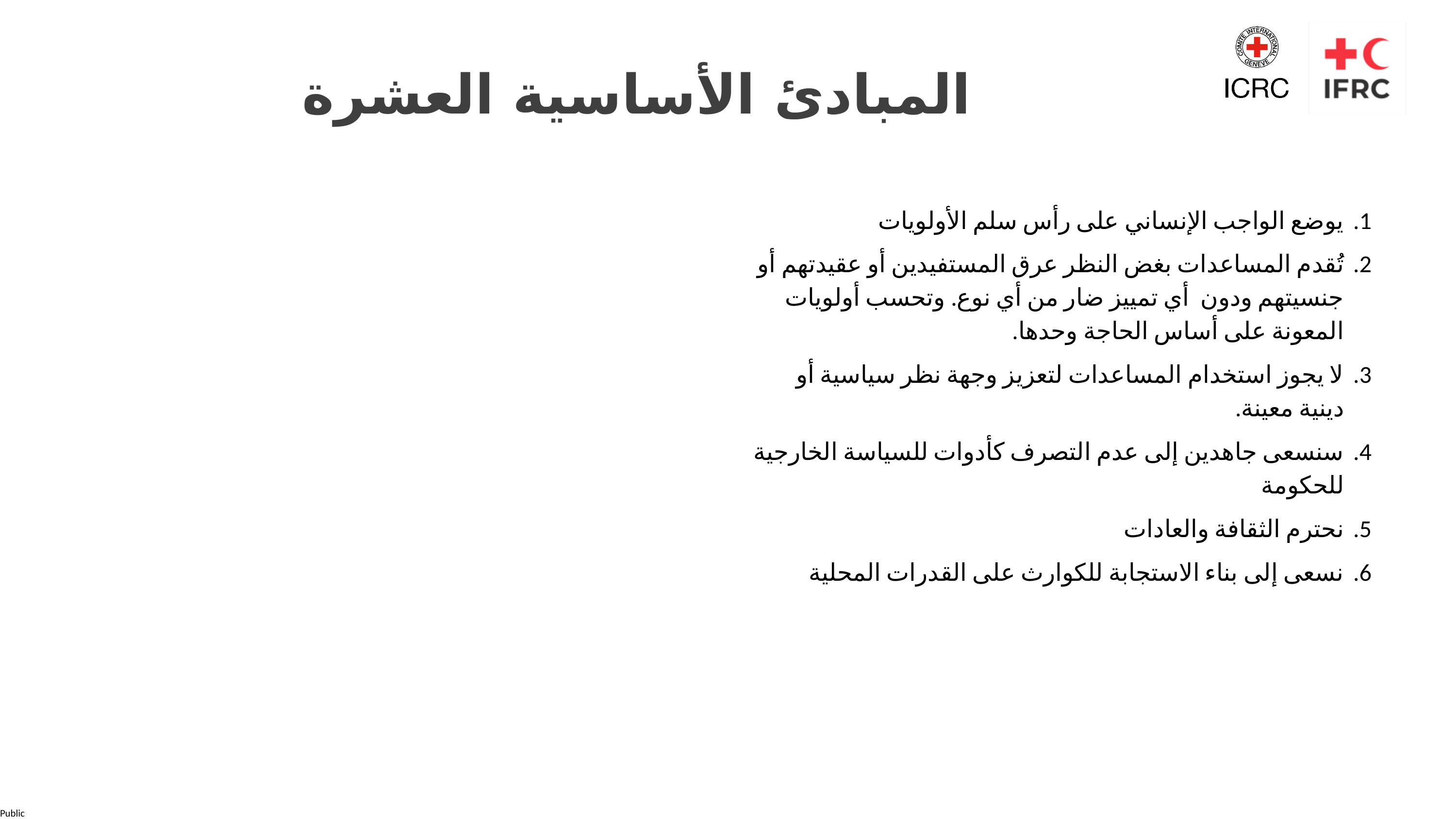

المبادئ الأساسية العشرة
يوضع الواجب الإنساني على رأس سلم الأولويات
تُقدم المساعدات بغض النظر عرق المستفيدين أو عقيدتهم أو جنسيتهم ودون  أي تمييز ضار من أي نوع. وتحسب أولويات المعونة على أساس الحاجة وحدها.
لا يجوز استخدام المساعدات لتعزيز وجهة نظر سياسية أو دينية معينة.
سنسعى جاهدين إلى عدم التصرف كأدوات للسياسة الخارجية للحكومة
نحترم الثقافة والعادات
نسعى إلى بناء الاستجابة للكوارث على القدرات المحلية
ينبغي إيجاد سبل لإشراك المستفيدين من البرنامج في إدارة مساعدات الإغاثة
تسعى مساعدات الإغاثة إلى الحد من نقاط الضعف المستقبلية أمام الكوارث بالإضافة إلى تلبية الاحتياجات الأساسية
نخضع للمساءلة أمام الأشخاص الذين نسعى إلى مساعدتهم وأمام الأشخاص الذين نقبل الموارد منهم
نعترف في أنشطتنا الإعلامية والدعائية والإعلانية بضحايا الكوارث باعتبارهم بشرًا لهم كرامة، وليسوا أشياء ميؤوس منها